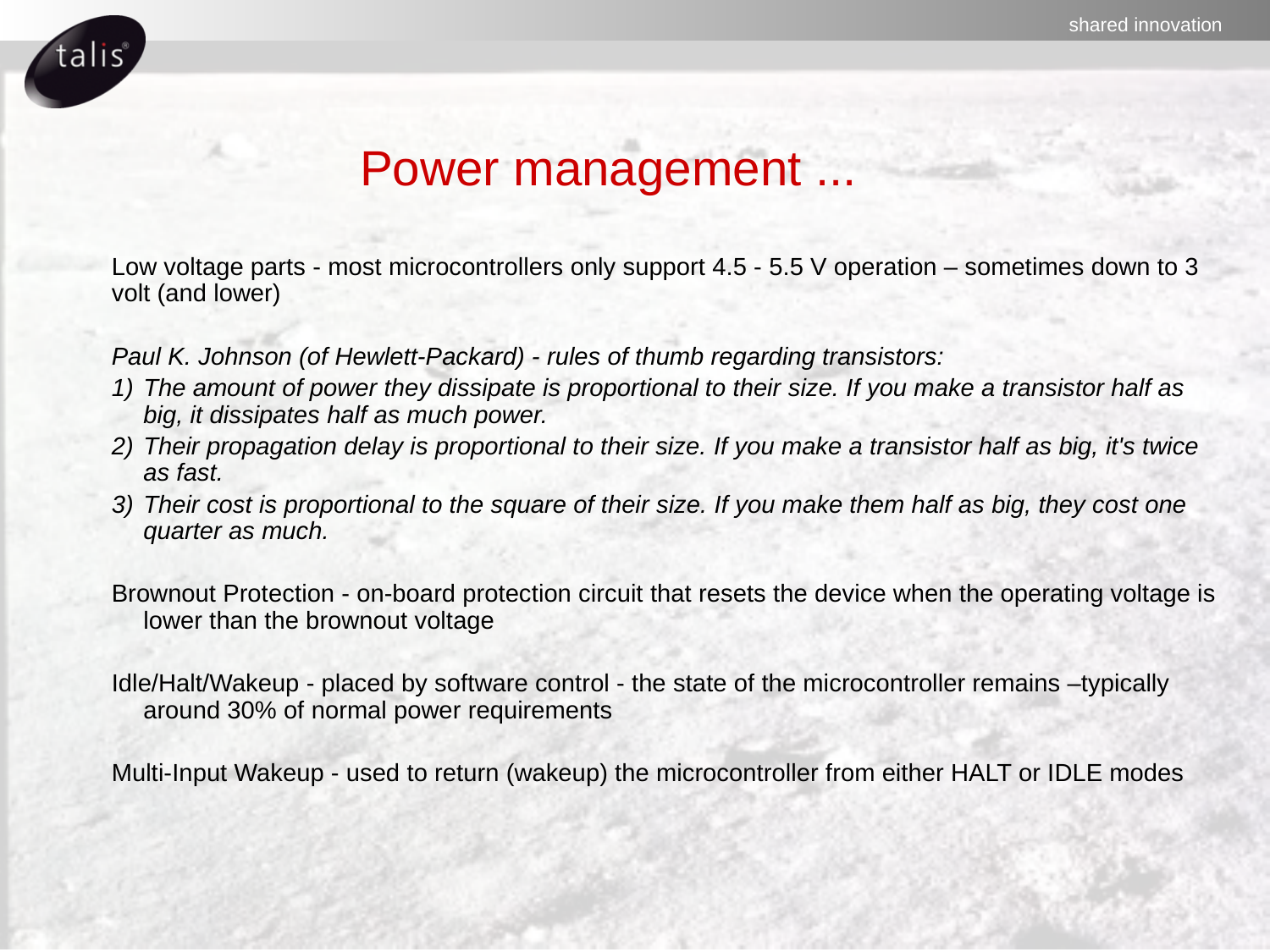

# Power management ...
Low voltage parts - most microcontrollers only support 4.5 - 5.5 V operation – sometimes down to 3 volt (and lower)

Paul K. Johnson (of Hewlett-Packard) - rules of thumb regarding transistors:
The amount of power they dissipate is proportional to their size. If you make a transistor half as big, it dissipates half as much power.
Their propagation delay is proportional to their size. If you make a transistor half as big, it's twice as fast.
Their cost is proportional to the square of their size. If you make them half as big, they cost one quarter as much.

Brownout Protection - on-board protection circuit that resets the device when the operating voltage is lower than the brownout voltage

Idle/Halt/Wakeup - placed by software control - the state of the microcontroller remains –typically around 30% of normal power requirements

Multi-Input Wakeup - used to return (wakeup) the microcontroller from either HALT or IDLE modes